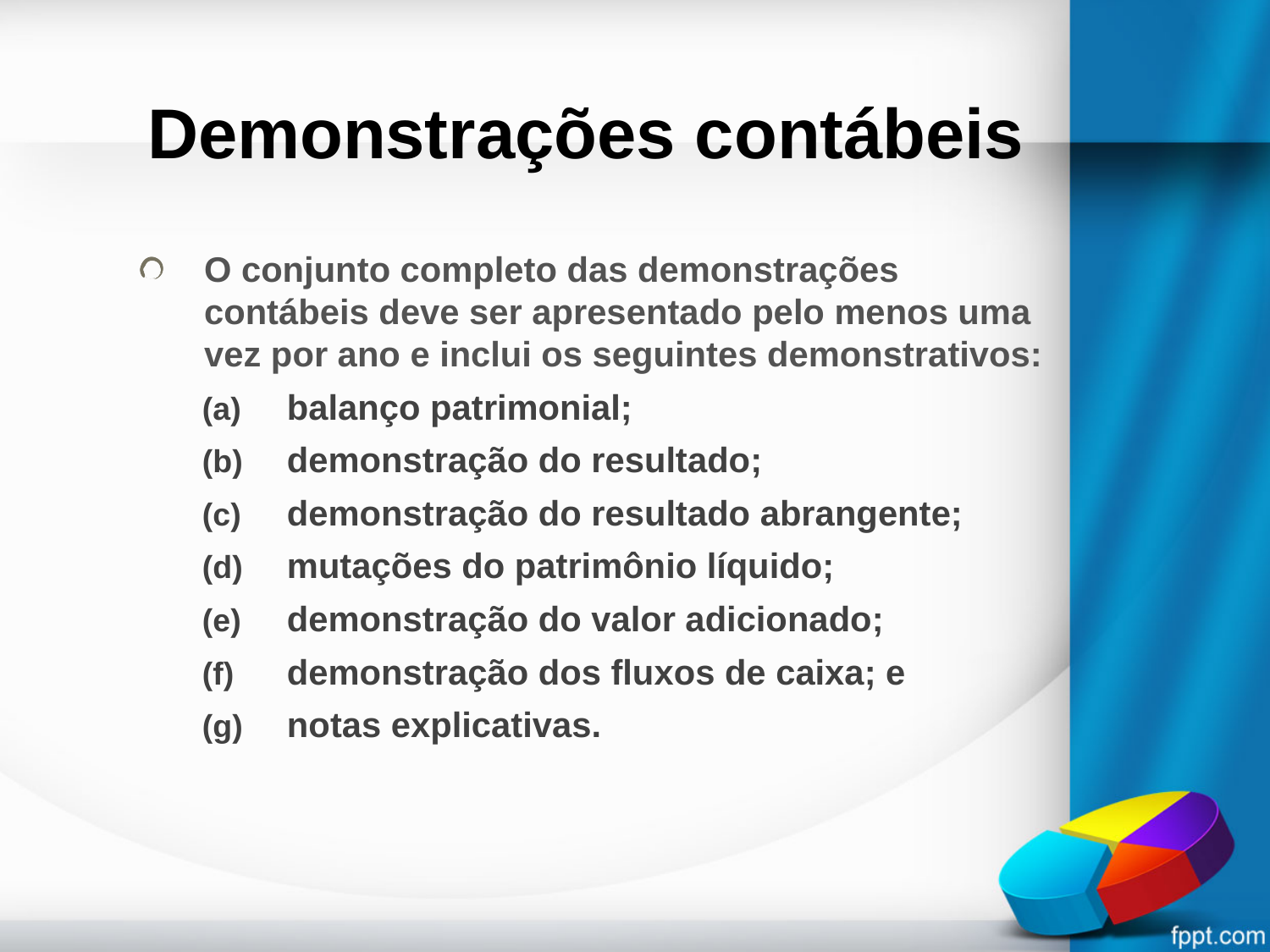

# Demonstrações contábeis
O conjunto completo das demonstrações contábeis deve ser apresentado pelo menos uma vez por ano e inclui os seguintes demonstrativos:
balanço patrimonial;
demonstração do resultado;
demonstração do resultado abrangente;
mutações do patrimônio líquido;
demonstração do valor adicionado;
demonstração dos fluxos de caixa; e
notas explicativas.